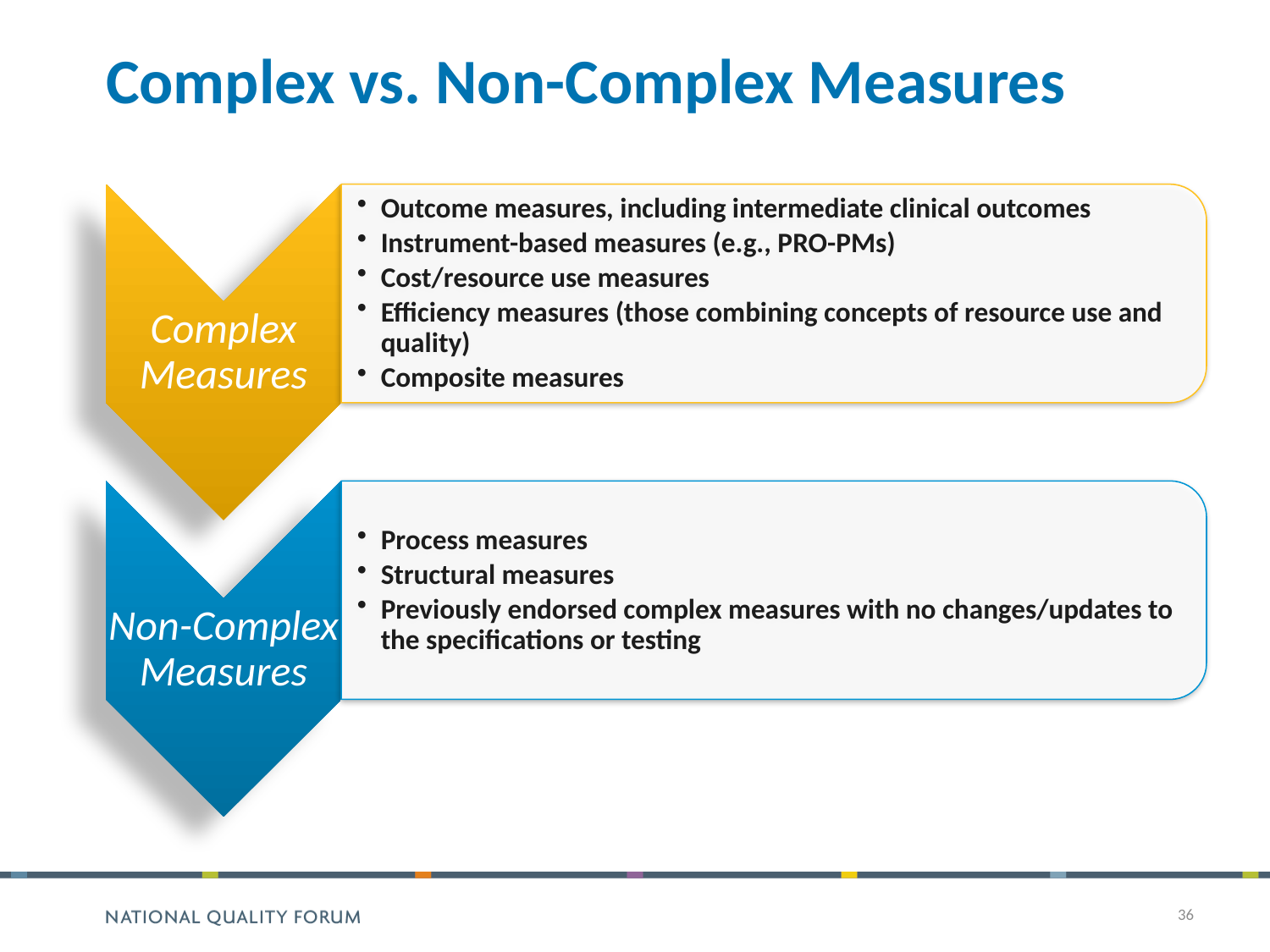

# Complex vs. Non-Complex Measures
Complex Measures
Outcome measures, including intermediate clinical outcomes
Instrument-based measures (e.g., PRO-PMs)
Cost/resource use measures
Efficiency measures (those combining concepts of resource use and quality)
Composite measures
Non-Complex Measures
Process measures
Structural measures
Previously endorsed complex measures with no changes/updates to the specifications or testing
36